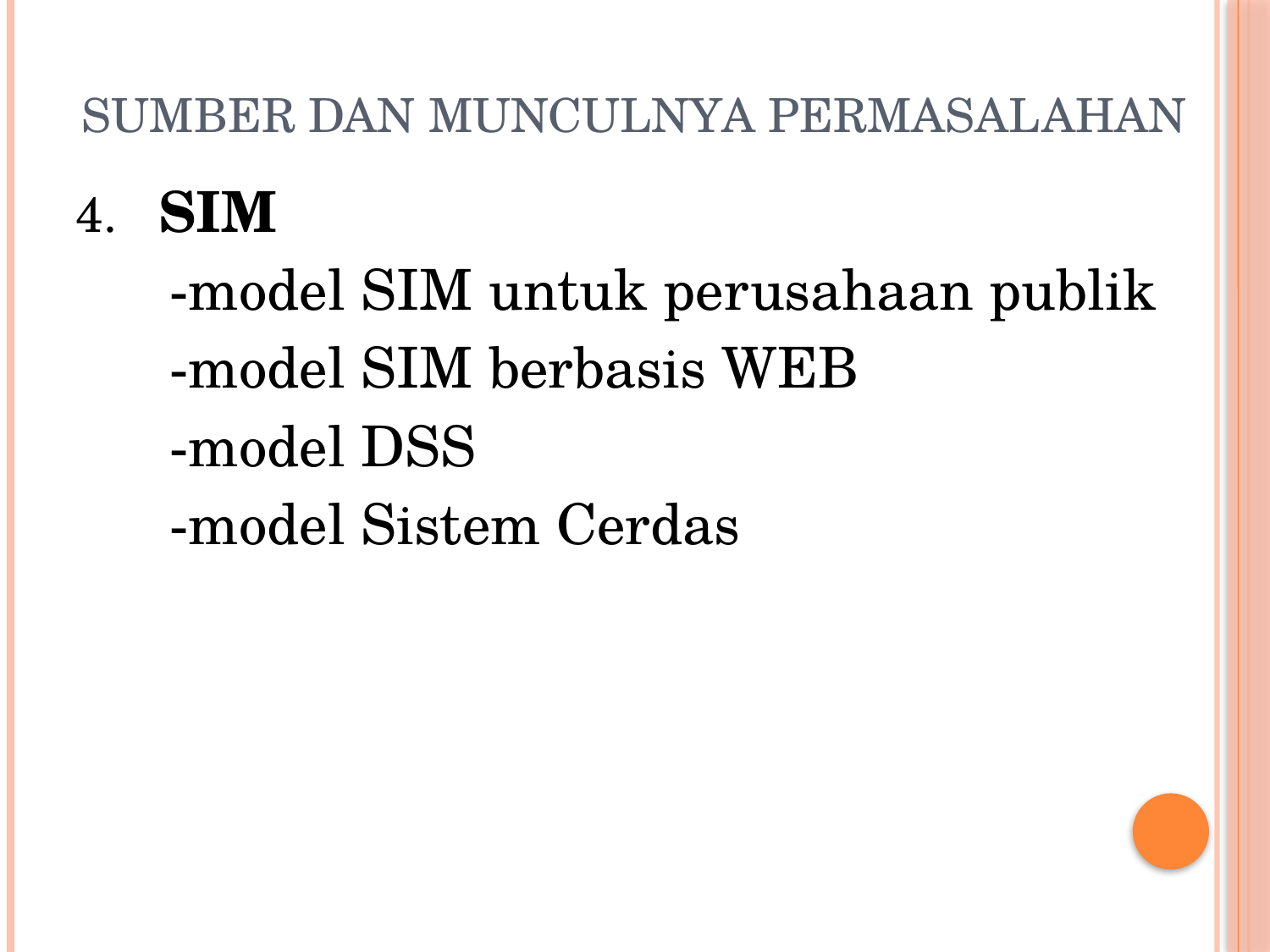

# Sumber dan Munculnya Permasalahan
4.   SIM
      -model SIM untuk perusahaan publik
      -model SIM berbasis WEB
      -model DSS
      -model Sistem Cerdas